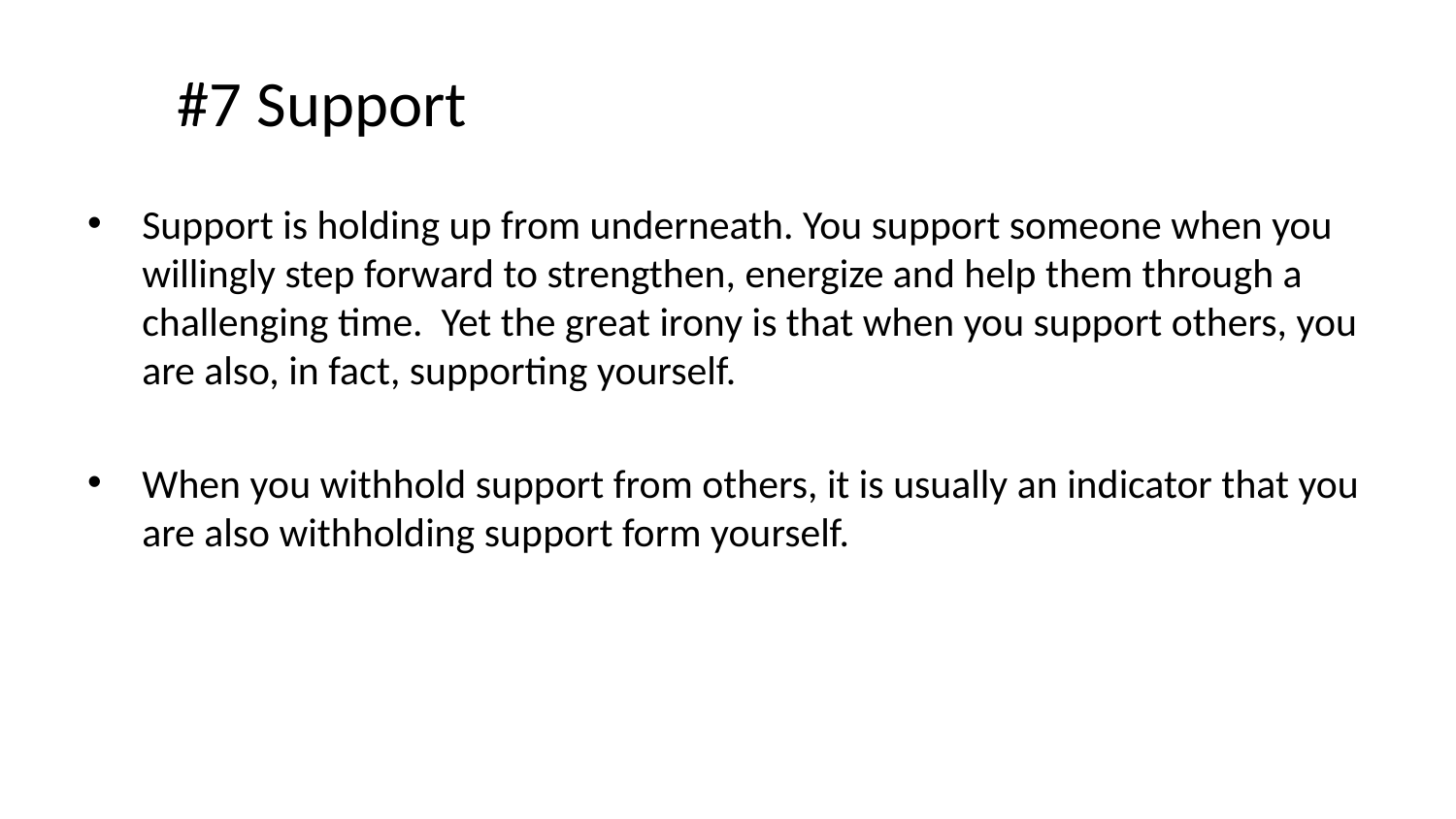

# #7 Support
Support is holding up from underneath. You support someone when you willingly step forward to strengthen, energize and help them through a challenging time.  Yet the great irony is that when you support others, you are also, in fact, supporting yourself.

When you withhold support from others, it is usually an indicator that you are also withholding support form yourself.